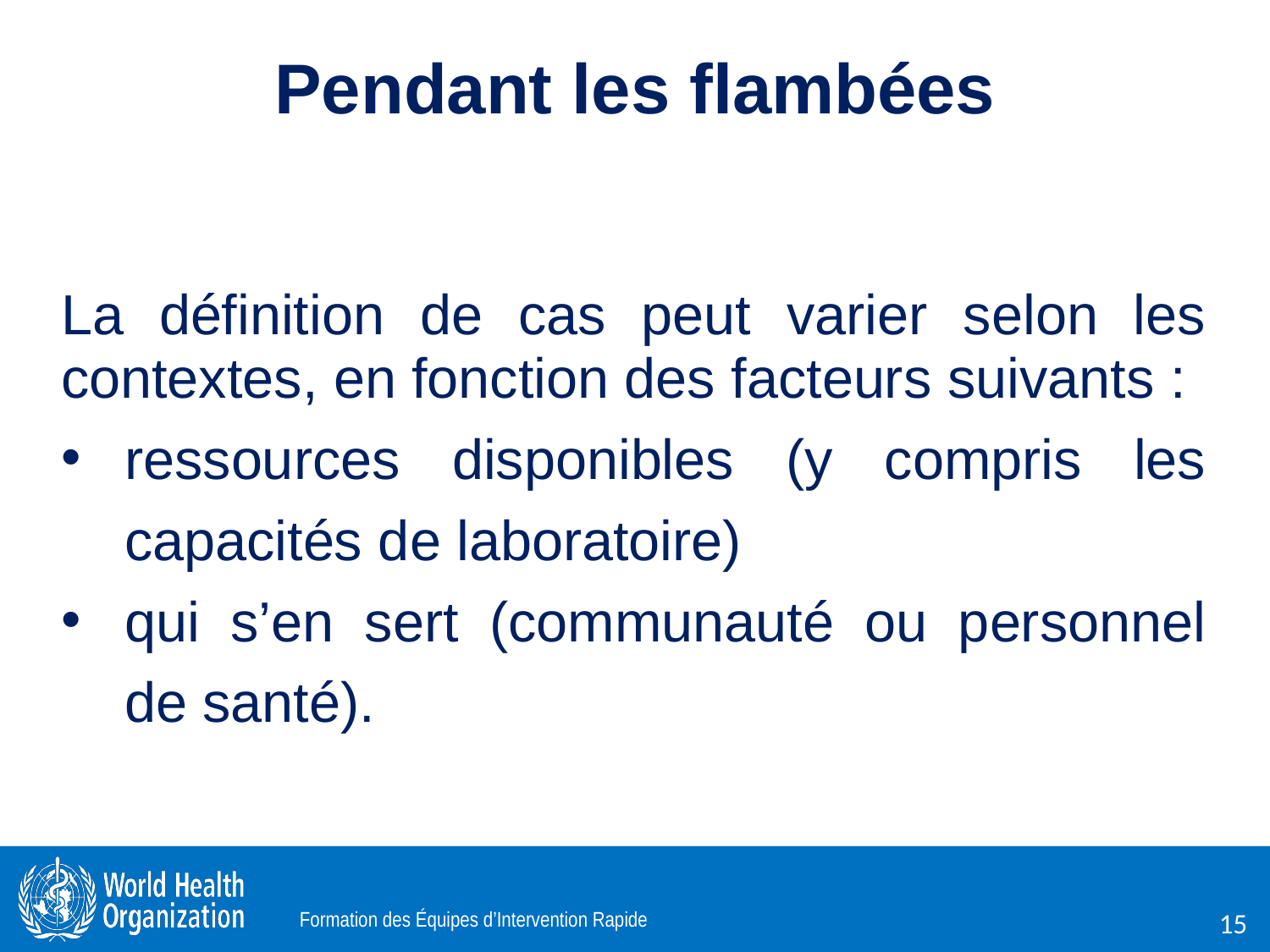

# Pendant les flambées
La définition de cas peut varier selon les contextes, en fonction des facteurs suivants :
ressources disponibles (y compris les capacités de laboratoire)
qui s’en sert (communauté ou personnel de santé).